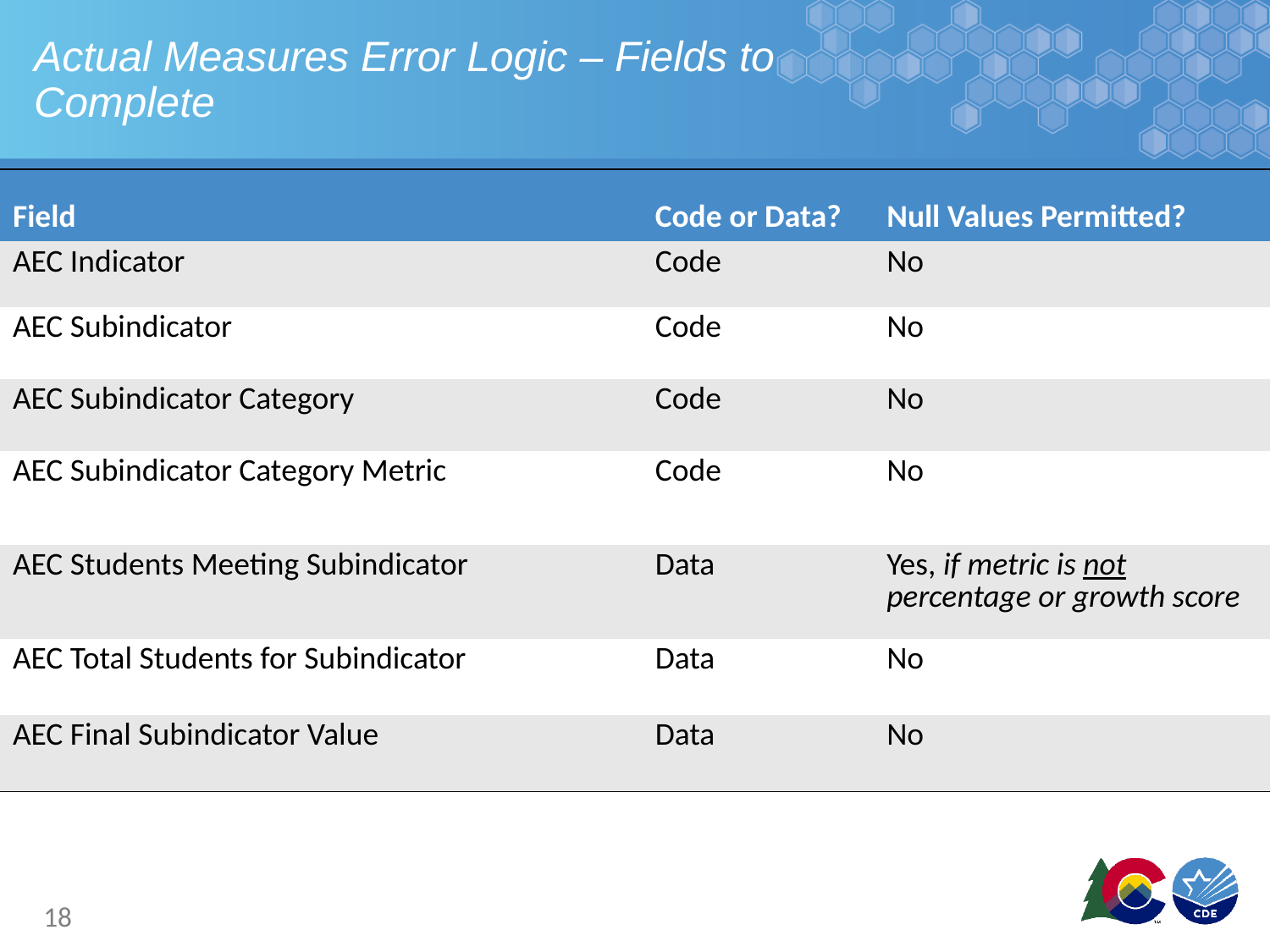

# Actual Measures Error Logic – Fields to Complete
| Field | Code or Data? | Null Values Permitted? |
| --- | --- | --- |
| AEC Indicator | Code | No |
| AEC Subindicator | Code | No |
| AEC Subindicator Category | Code | No |
| AEC Subindicator Category Metric | Code | No |
| AEC Students Meeting Subindicator | Data | Yes, if metric is not percentage or growth score |
| AEC Total Students for Subindicator | Data | No |
| AEC Final Subindicator Value | Data | No |
18